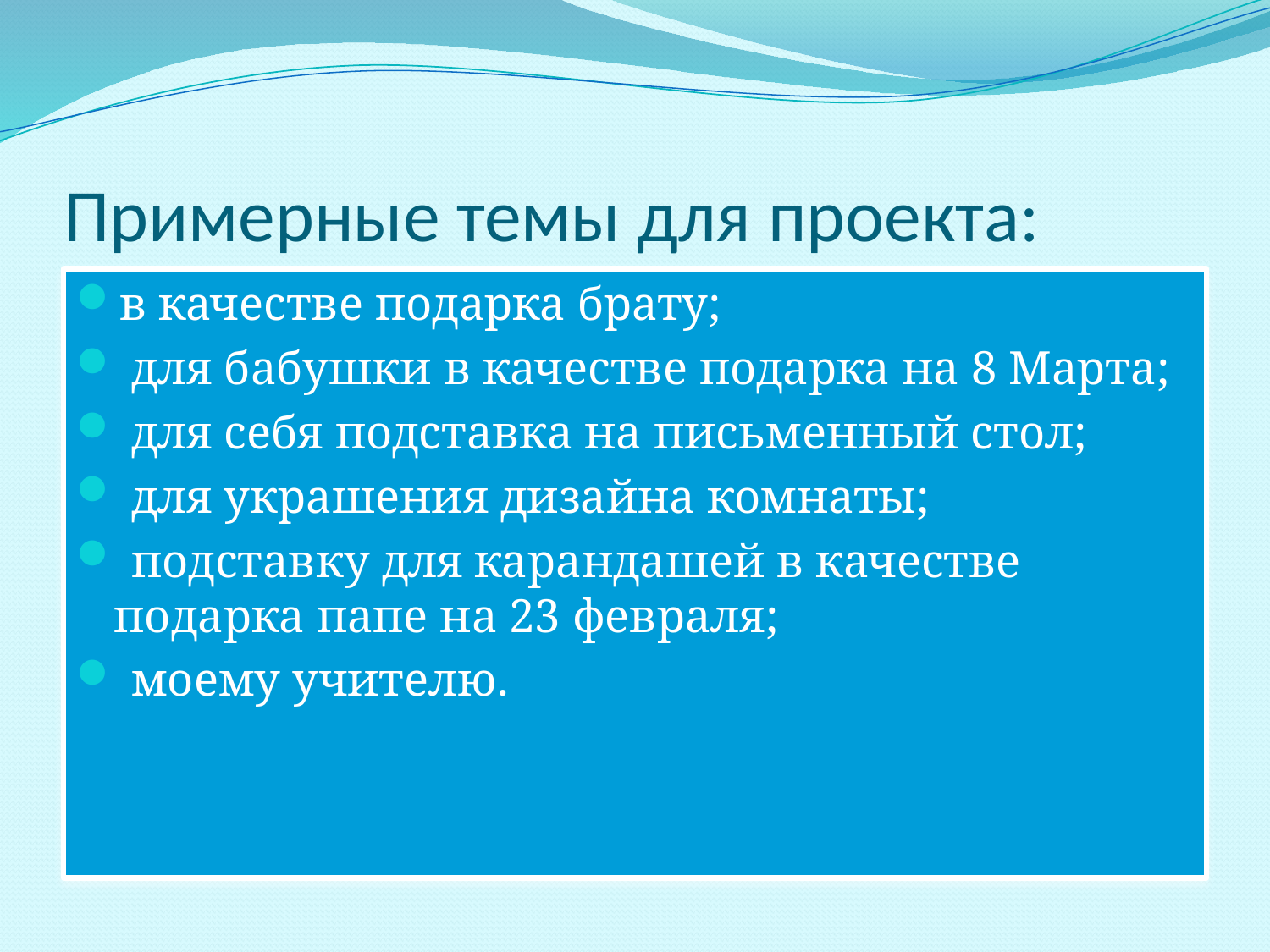

# Примерные темы для проекта:
в качестве подарка брату;
 для бабушки в качестве подарка на 8 Марта;
 для себя подставка на письменный стол;
 для украшения дизайна комнаты;
 подставку для карандашей в качестве подарка папе на 23 февраля;
 моему учителю.